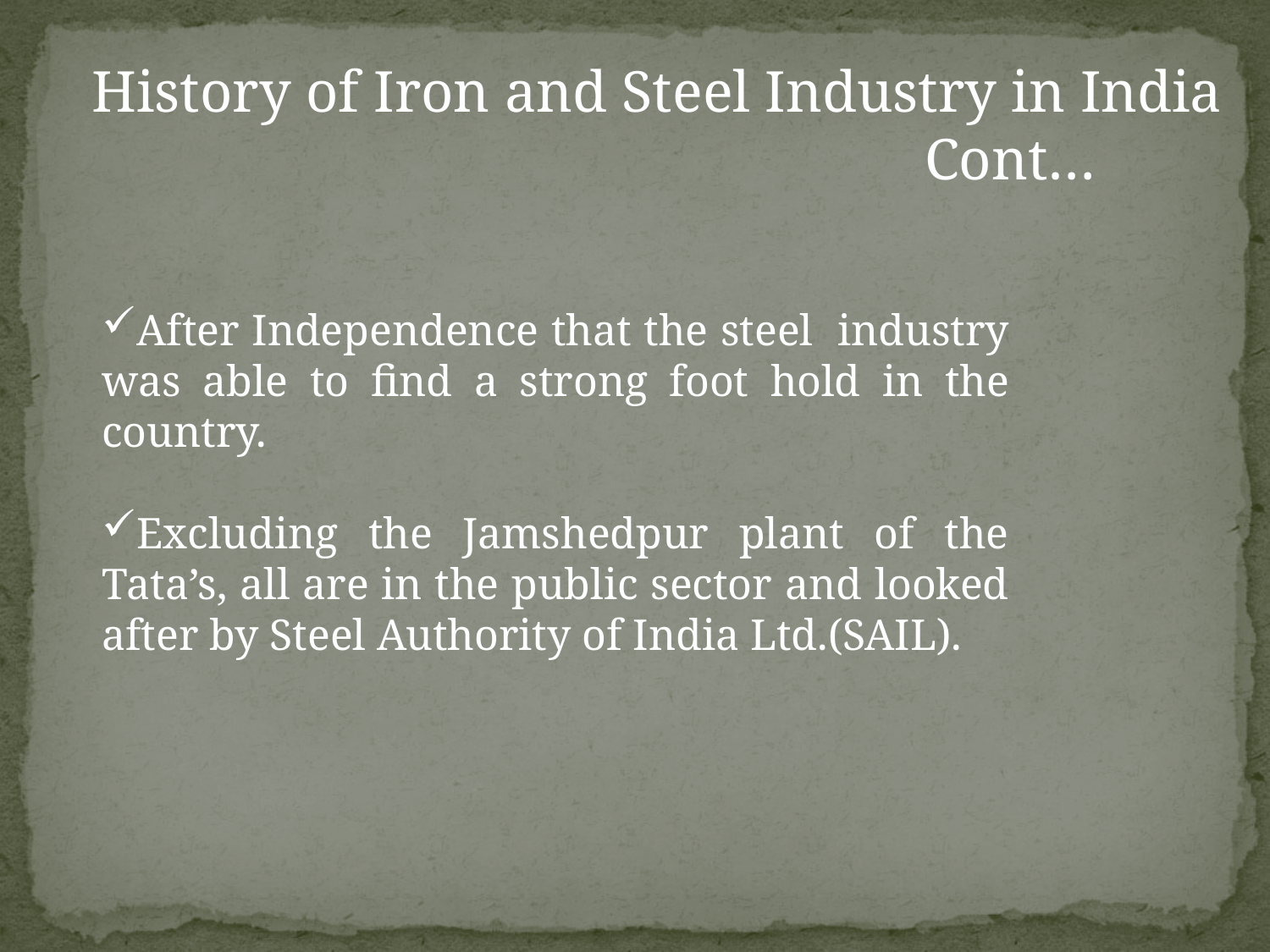

History of Iron and Steel Industry in India
                                                         Cont…
After Independence that the steel  industry was able to find a strong foot hold in the country.

Excluding the Jamshedpur plant of the Tata’s, all are in the public sector and looked after by Steel Authority of India Ltd.(SAIL).